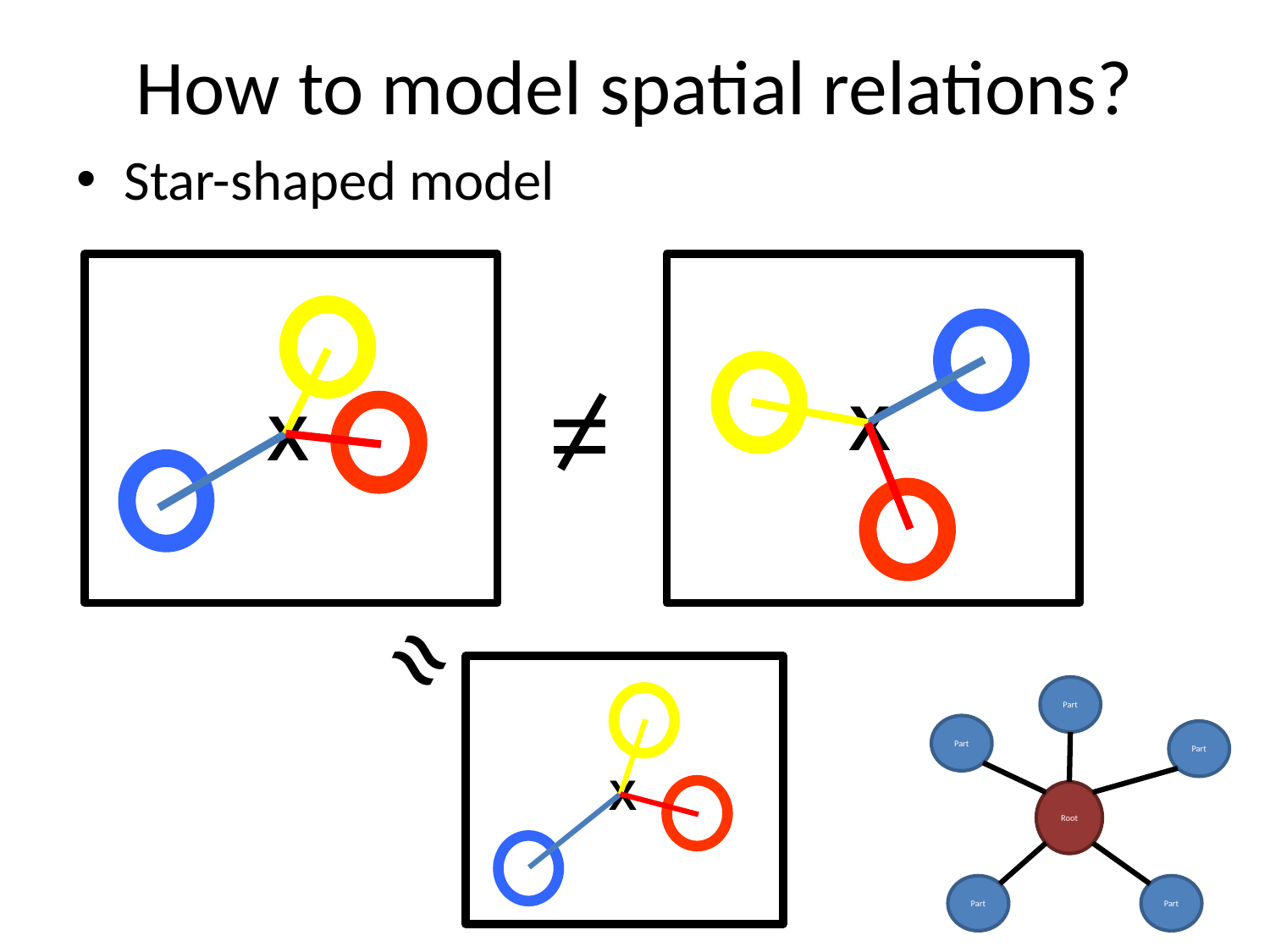

# How to model spatial relations?
Star-shaped model

=

X
X

≈

X

Part
Part
Part
Root
Part
Part